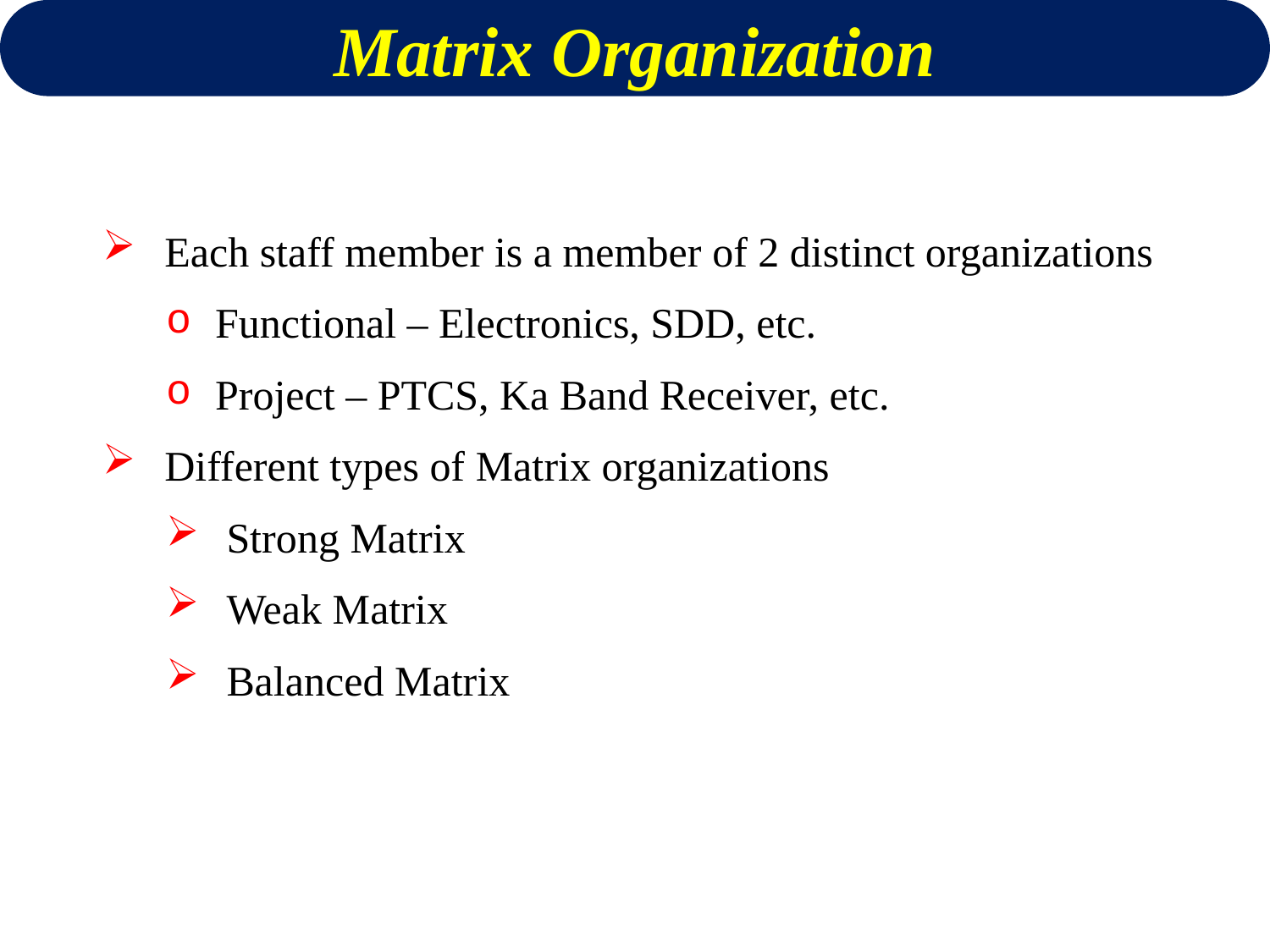

Matrix Organization
Each staff member is a member of 2 distinct organizations
Functional – Electronics, SDD, etc.
Project – PTCS, Ka Band Receiver, etc.
Different types of Matrix organizations
Strong Matrix
Weak Matrix
Balanced Matrix